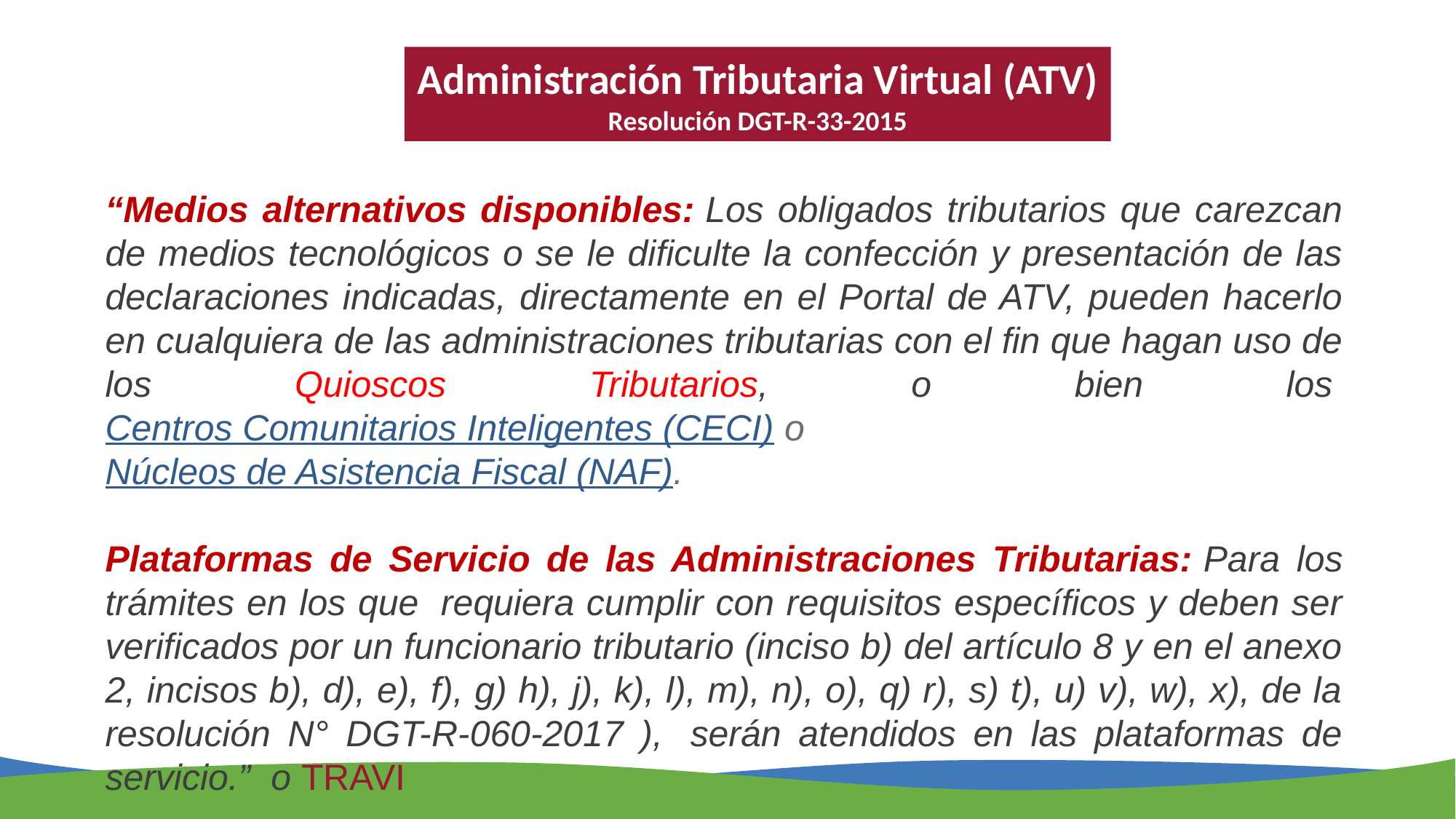

Administración Tributaria Virtual (ATV) Resolución DGT-R-33-2015
“Medios alternativos disponibles: Los obligados tributarios que carezcan de medios tecnológicos o se le dificulte la confección y presentación de las declaraciones indicadas, directamente en el Portal de ATV, pueden hacerlo en cualquiera de las administraciones tributarias con el fin que hagan uso de los Quioscos Tributarios, o bien los Centros Comunitarios Inteligentes (CECI) o Núcleos de Asistencia Fiscal (NAF).

Plataformas de Servicio de las Administraciones Tributarias: Para los trámites en los que  requiera cumplir con requisitos específicos y deben ser verificados por un funcionario tributario (inciso b) del artículo 8 y en el anexo 2, incisos b), d), e), f), g) h), j), k), l), m), n), o), q) r), s) t), u) v), w), x), de la resolución N° DGT-R-060-2017 ),  serán atendidos en las plataformas de servicio.”  o TRAVI